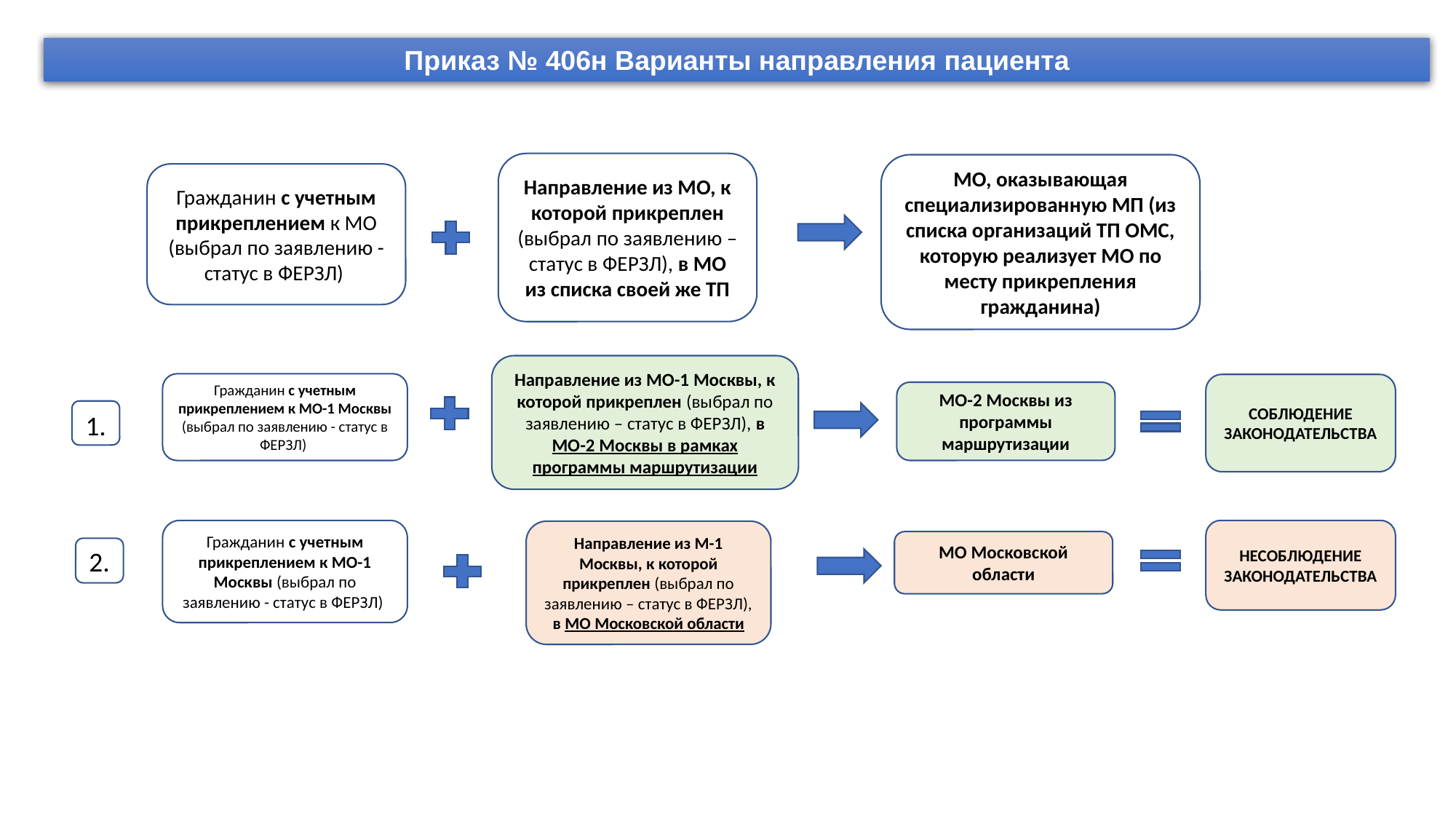

Приказ № 406н Варианты направления пациента

Направление из МО, к которой прикреплен (выбрал по заявлению – статус в ФЕРЗЛ), в МО из списка своей же ТП
МО, оказывающая специализированную МП (из списка организаций ТП ОМС, которую реализует МО по месту прикрепления гражданина)
Гражданин с учетным прикреплением к МО (выбрал по заявлению - статус в ФЕРЗЛ)

Направление из МО-1 Москвы, к которой прикреплен (выбрал по заявлению – статус в ФЕРЗЛ), в МО-2 Москвы в рамках программы маршрутизации
Гражданин с учетным прикреплением к МО-1 Москвы (выбрал по заявлению - статус в ФЕРЗЛ)
СОБЛЮДЕНИЕ ЗАКОНОДАТЕЛЬСТВА
МО-2 Москвы из программы маршрутизации

1.

НЕСОБЛЮДЕНИЕ ЗАКОНОДАТЕЛЬСТВА
Гражданин с учетным прикреплением к МО-1 Москвы (выбрал по заявлению - статус в ФЕРЗЛ)
Направление из М-1 Москвы, к которой прикреплен (выбрал по заявлению – статус в ФЕРЗЛ), в МО Московской области
МО Московской области
2.